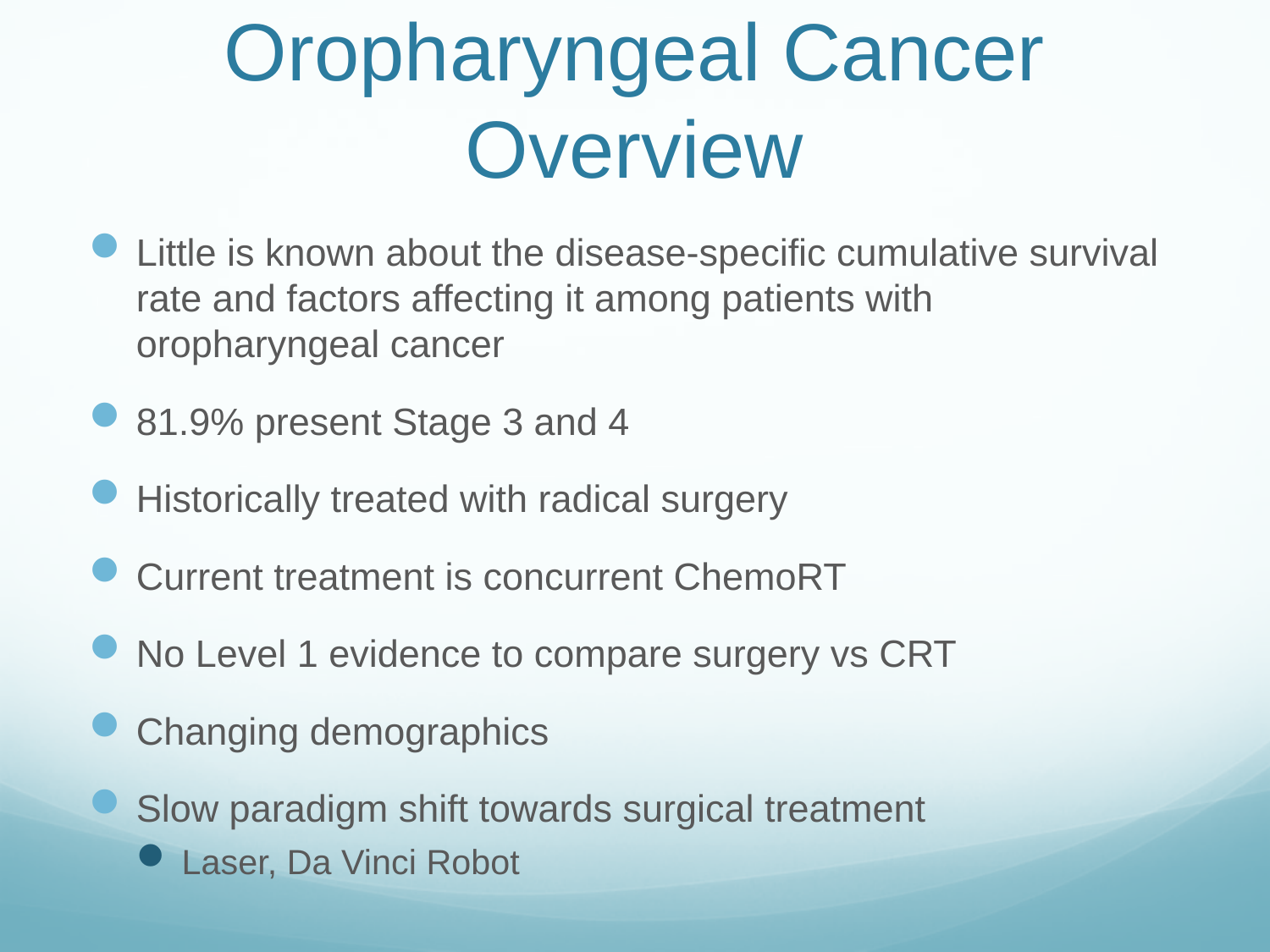

# Oropharyngeal Cancer Overview
Little is known about the disease-specific cumulative survival rate and factors affecting it among patients with oropharyngeal cancer
81.9% present Stage 3 and 4
Historically treated with radical surgery
Current treatment is concurrent ChemoRT
No Level 1 evidence to compare surgery vs CRT
Changing demographics
Slow paradigm shift towards surgical treatment
Laser, Da Vinci Robot